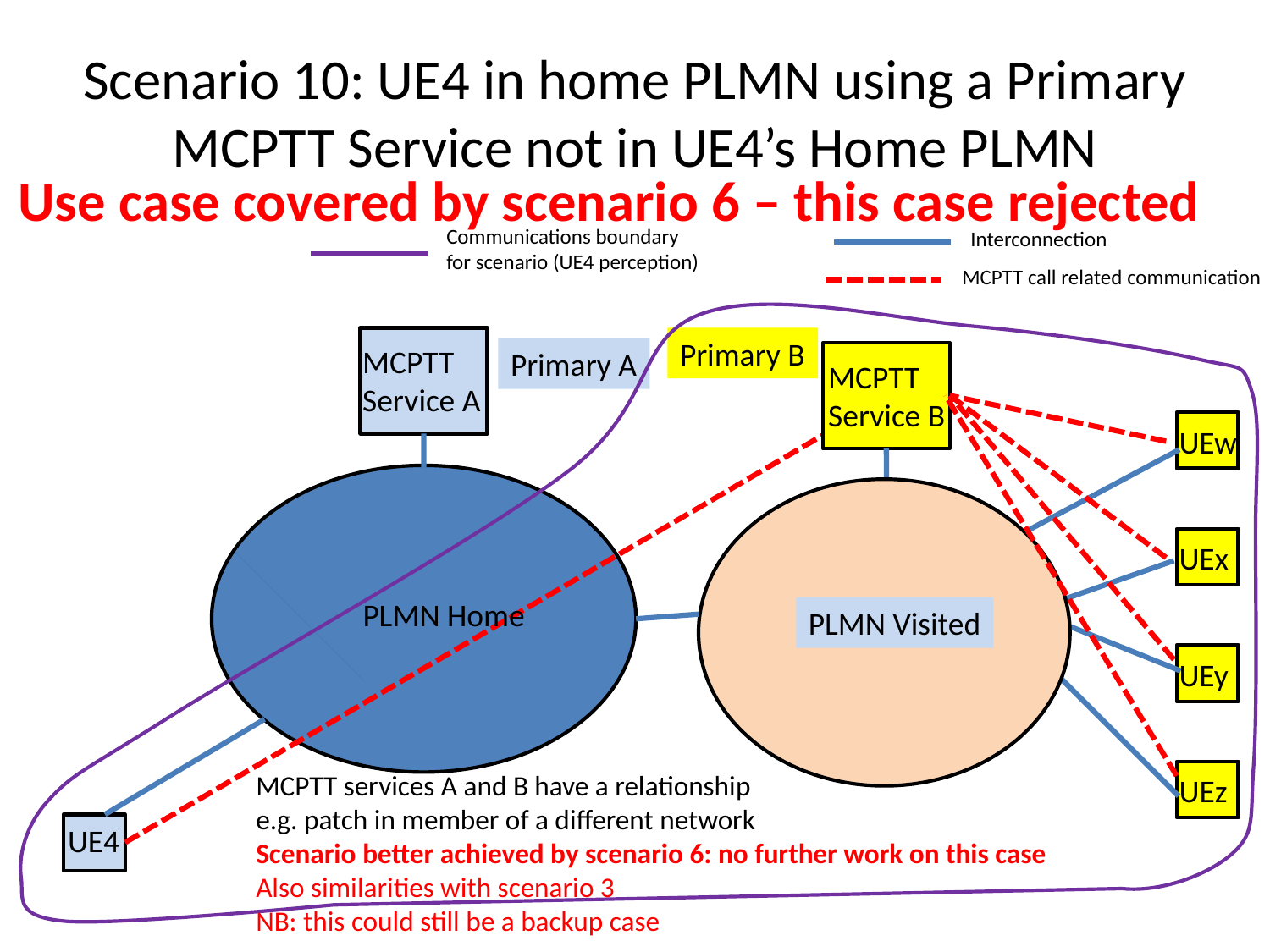

# Scenario 10: UE4 in home PLMN using a Primary MCPTT Service not in UE4’s Home PLMN
Use case covered by scenario 6 – this case rejected
Communications boundary for scenario (UE4 perception)
Interconnection
MCPTT call related communication

Primary B
MCPTT
Service A
Primary A

MCPTT
Service B

UEw

UEx
PLMN Home
PLMN Visited

UEy

MCPTT services A and B have a relationship
e.g. patch in member of a different network
Scenario better achieved by scenario 6: no further work on this case
Also similarities with scenario 3
NB: this could still be a backup case
UEz
UE4